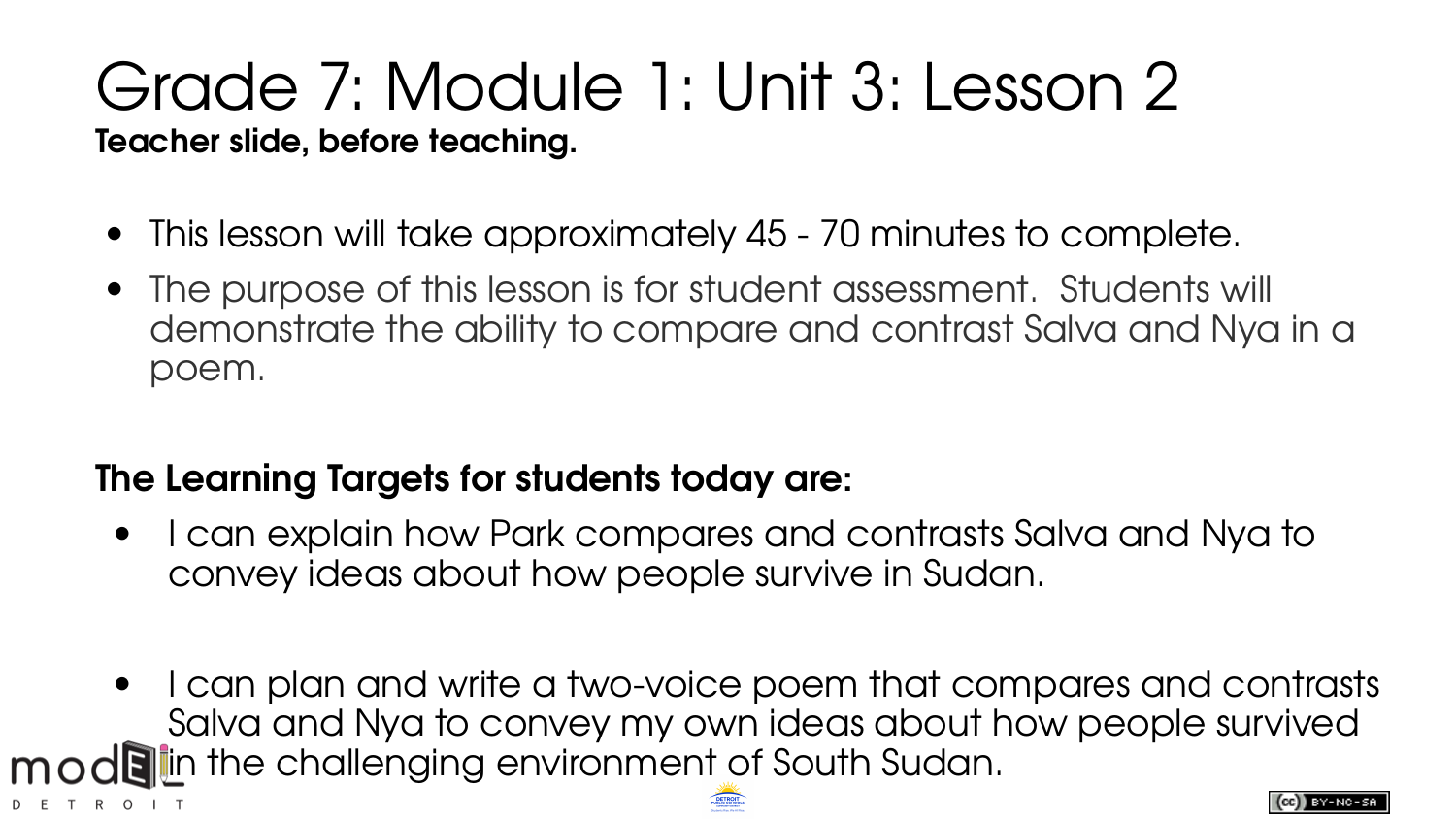

# Grade 7: Module 1: Unit 3: Lesson 2
Teacher slide, before teaching.
This lesson will take approximately 45 - 70 minutes to complete.
The purpose of this lesson is for student assessment.  Students will demonstrate the ability to compare and contrast Salva and Nya in a poem.

The Learning Targets for students today are:
I can explain how Park compares and contrasts Salva and Nya to convey ideas about how people survive in Sudan.

I can plan and write a two-voice poem that compares and contrasts Salva and Nya to convey my own ideas about how people survived in the challenging environment of South Sudan.